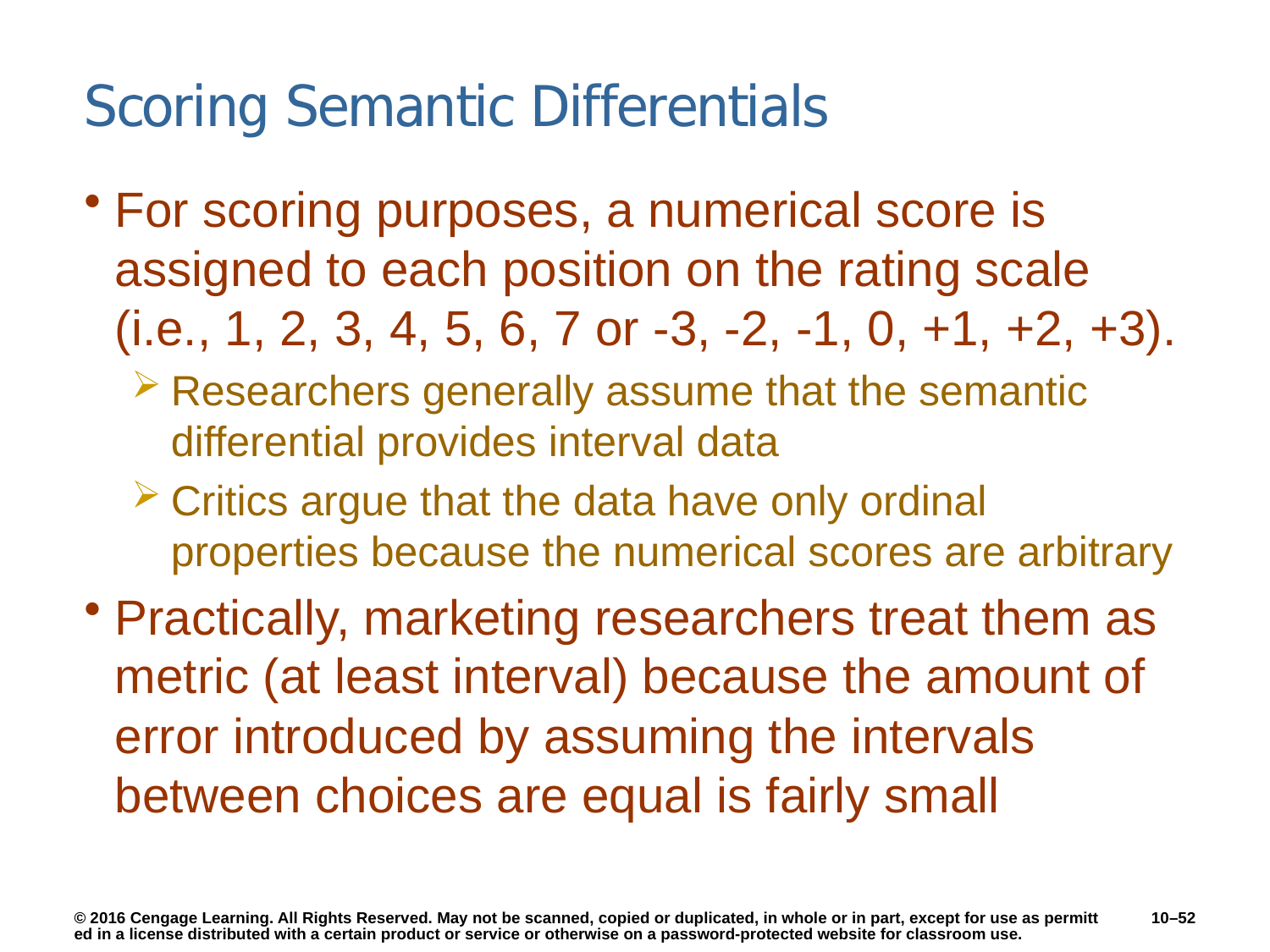

# Scoring Semantic Differentials
For scoring purposes, a numerical score is assigned to each position on the rating scale (i.e., 1, 2, 3, 4, 5, 6, 7 or -3, -2, -1, 0, +1, +2, +3).
Researchers generally assume that the semantic differential provides interval data
Critics argue that the data have only ordinal properties because the numerical scores are arbitrary
Practically, marketing researchers treat them as metric (at least interval) because the amount of error introduced by assuming the intervals between choices are equal is fairly small
10–52
© 2016 Cengage Learning. All Rights Reserved. May not be scanned, copied or duplicated, in whole or in part, except for use as permitted in a license distributed with a certain product or service or otherwise on a password-protected website for classroom use.